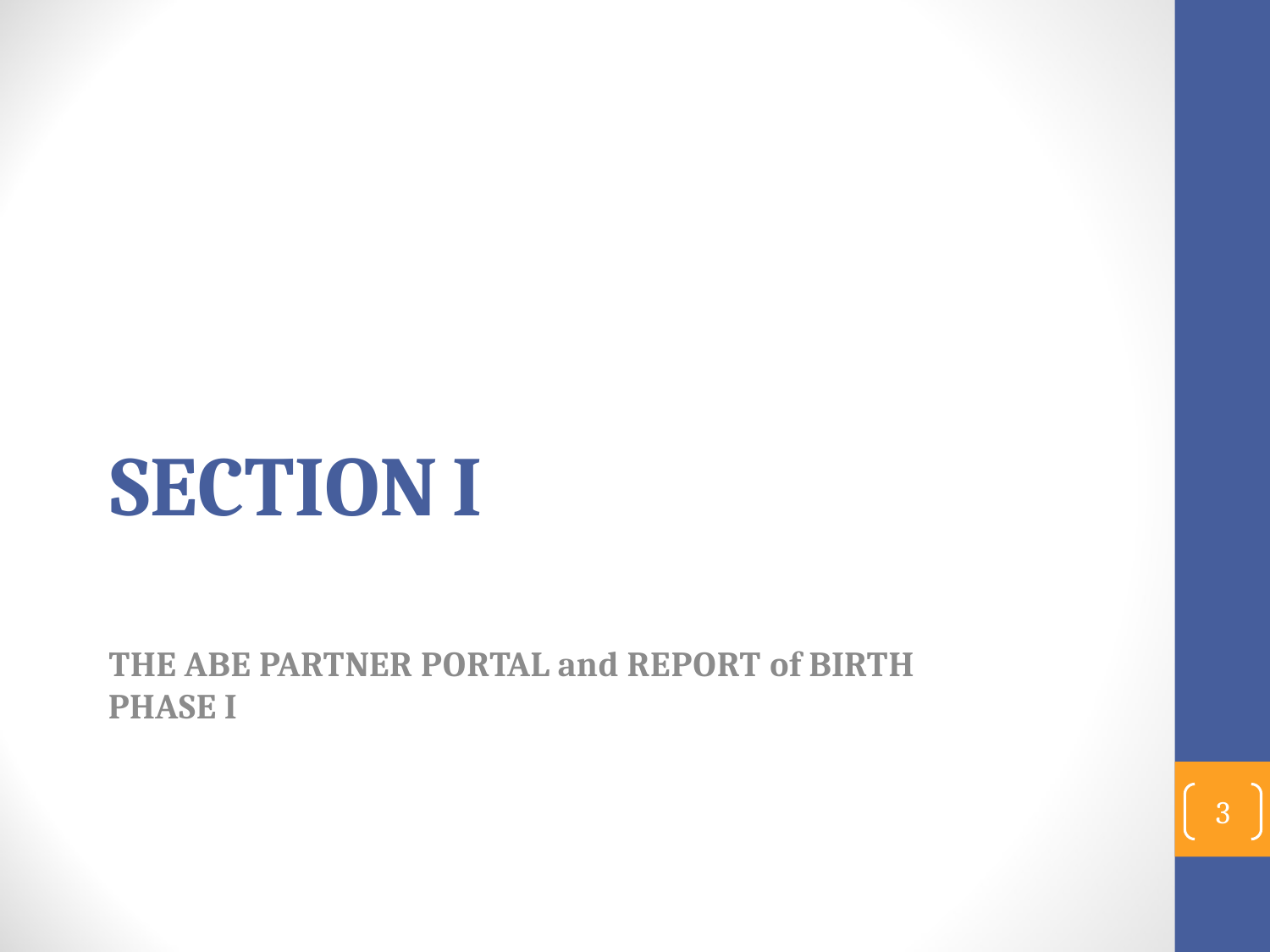

# SECTION I
THE ABE PARTNER PORTAL and REPORT of BIRTH PHASE I
3